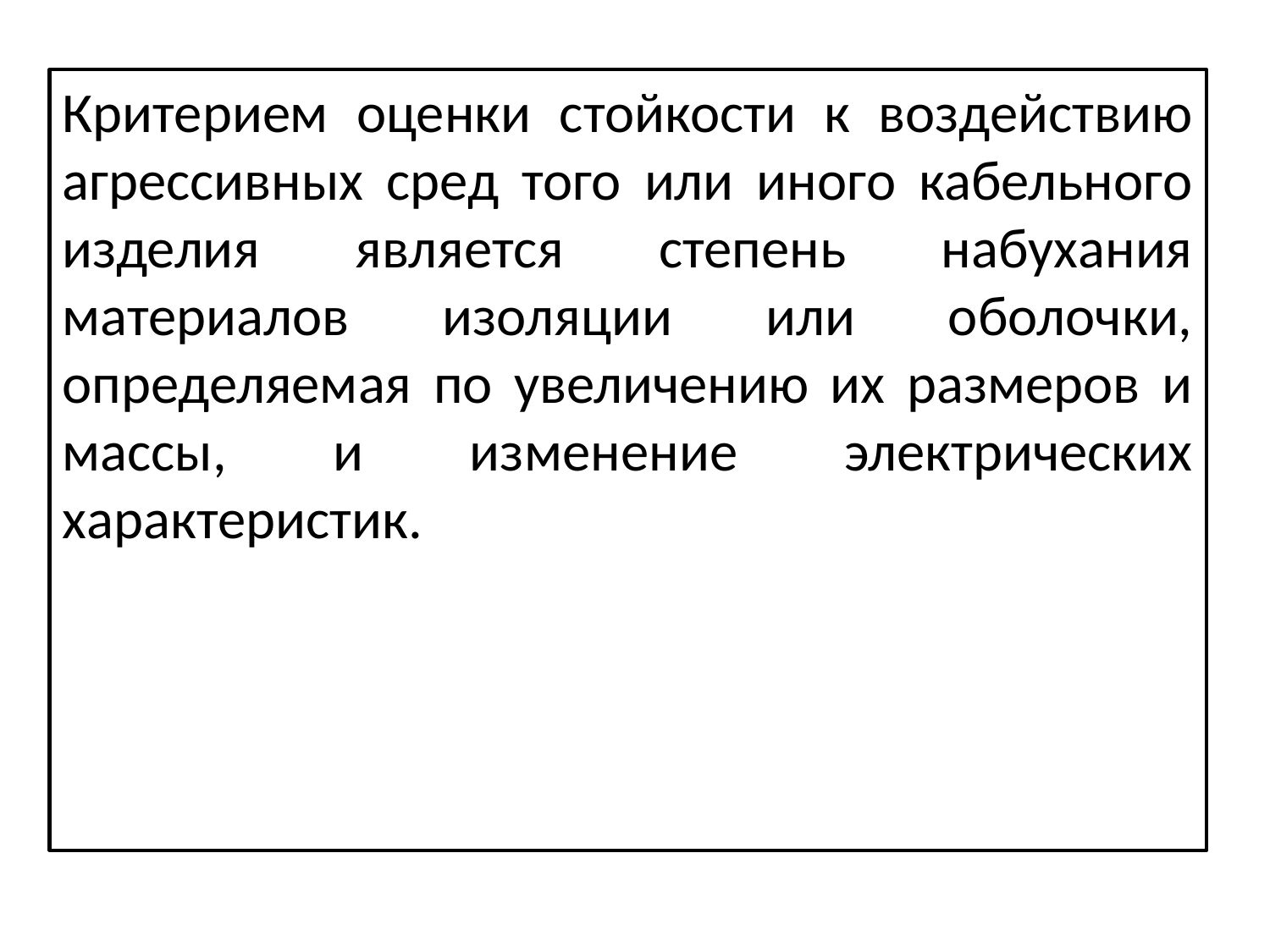

#
Критерием оценки стойкости к воздействию агрессивных сред того или иного кабельного изделия является степень набухания материалов изоляции или оболочки, определяемая по увеличению их размеров и массы, и изменение электрических характеристик.